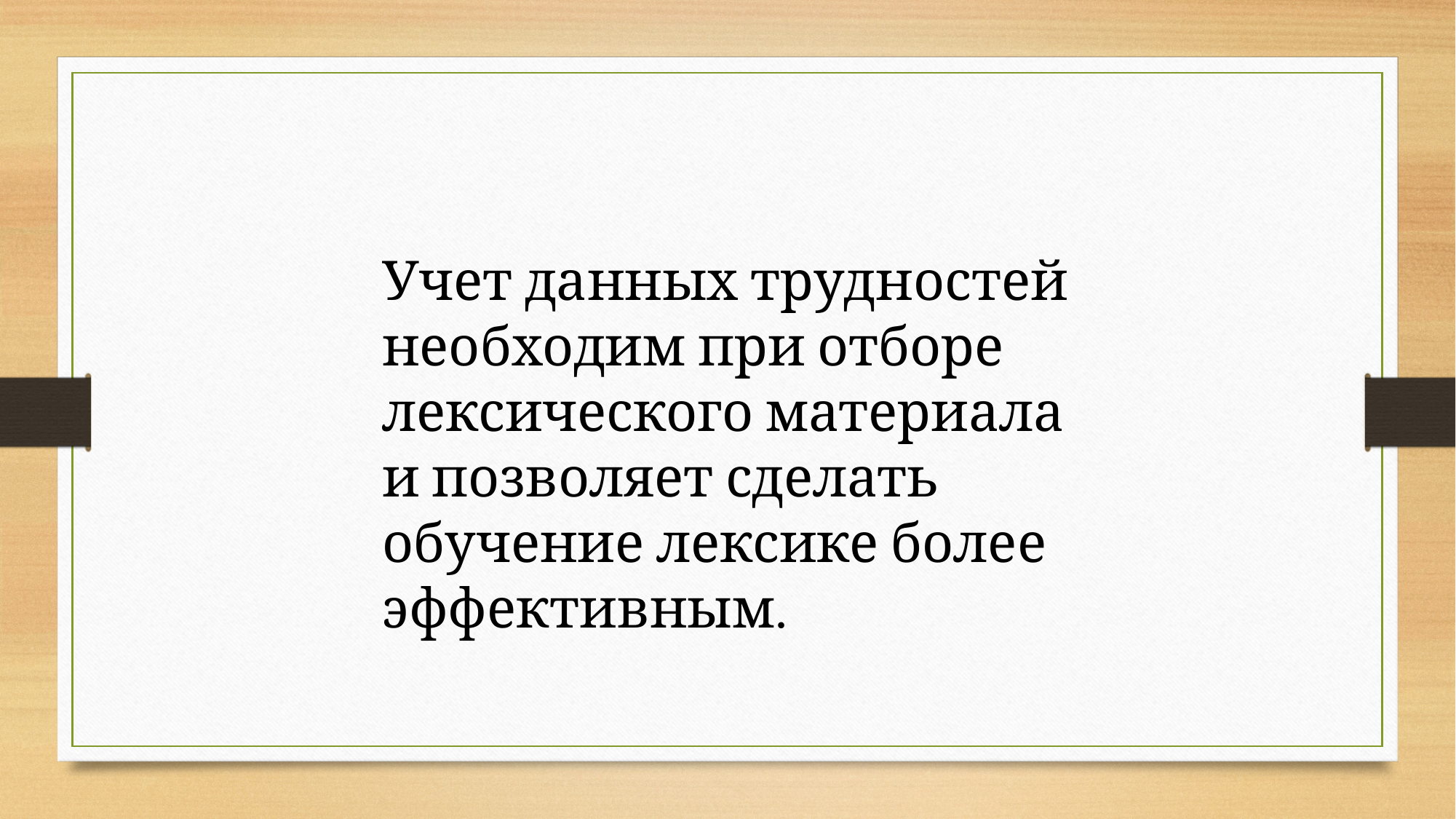

Учет данных трудностей необходим при отборе лексического материала и позволяет сделать обучение лексике более эффективным.